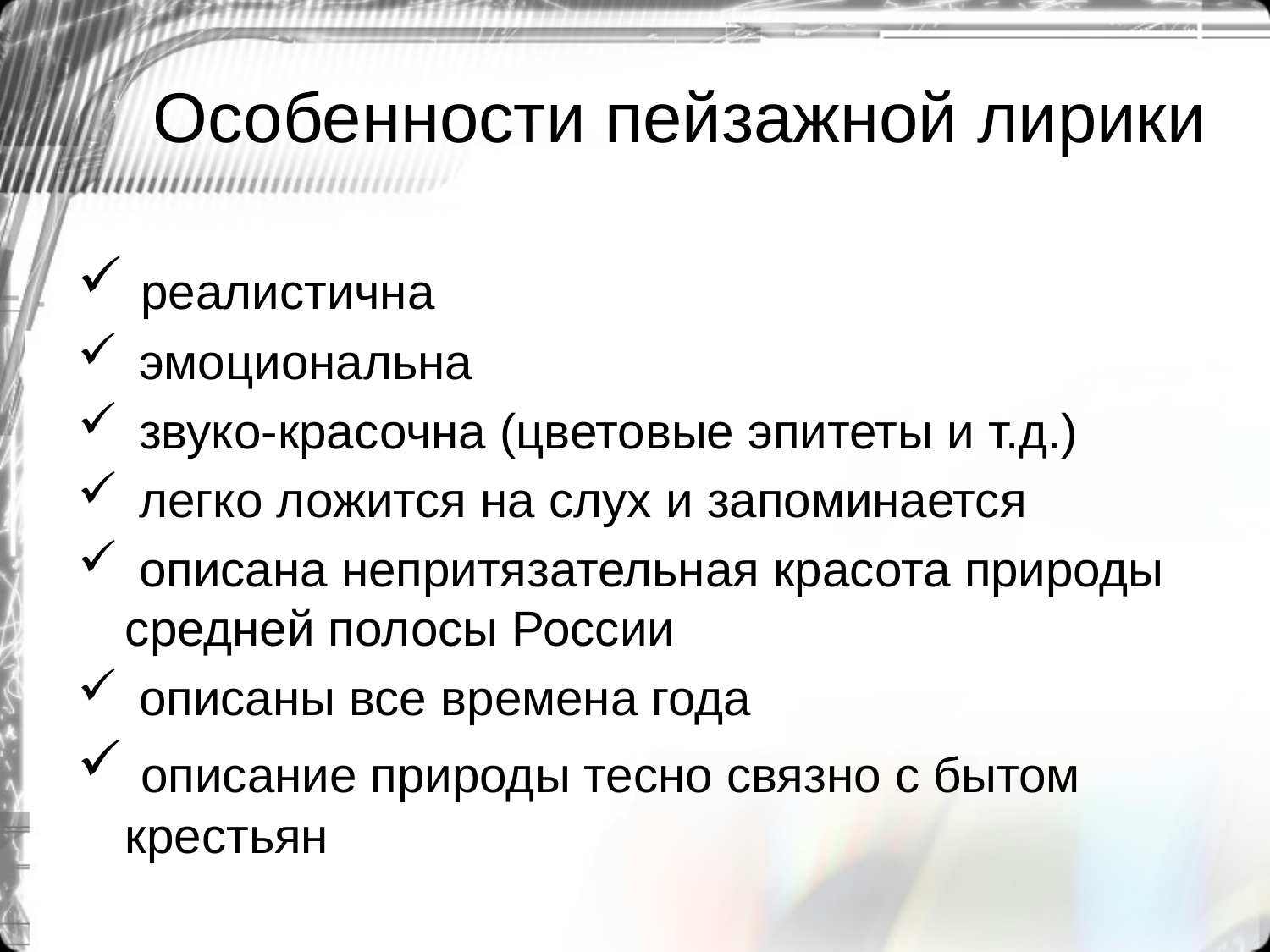

# Особенности пейзажной лирики
 реалистична
 эмоциональна
 звуко-красочна (цветовые эпитеты и т.д.)
 легко ложится на слух и запоминается
 описана непритязательная красота природы средней полосы России
 описаны все времена года
 описание природы тесно связно с бытом крестьян